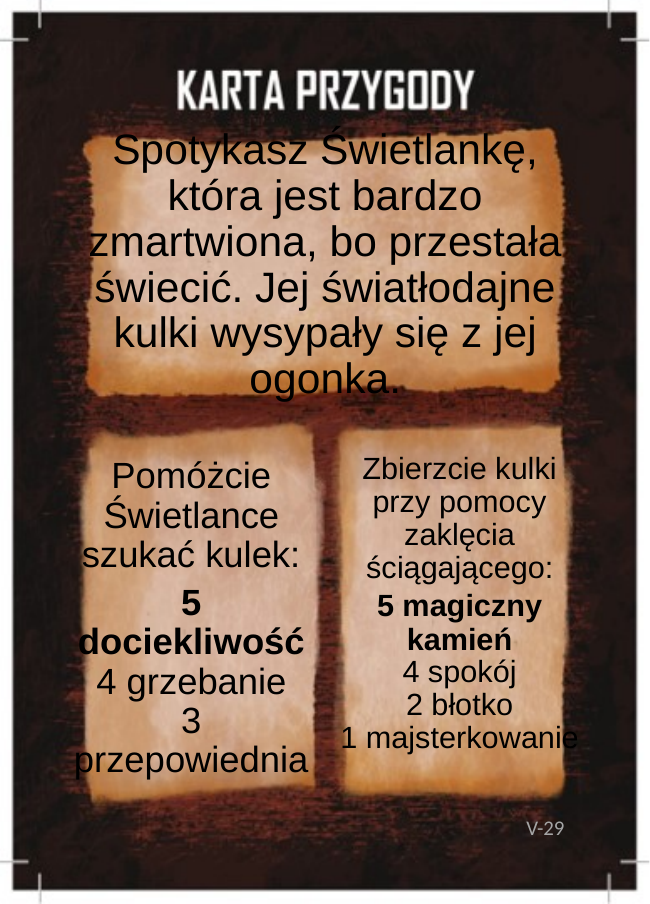

# Spotykasz Świetlankę, która jest bardzo zmartwiona, bo przestała świecić. Jej światłodajne kulki wysypały się z jej ogonka.
Zbierzcie kulki przy pomocy zaklęcia ściągającego:
5 magiczny kamień
4 spokój
2 błotko
1 majsterkowanie
Pomóżcie Świetlance szukać kulek:
5 dociekliwość
4 grzebanie
3 przepowiednia
V-29